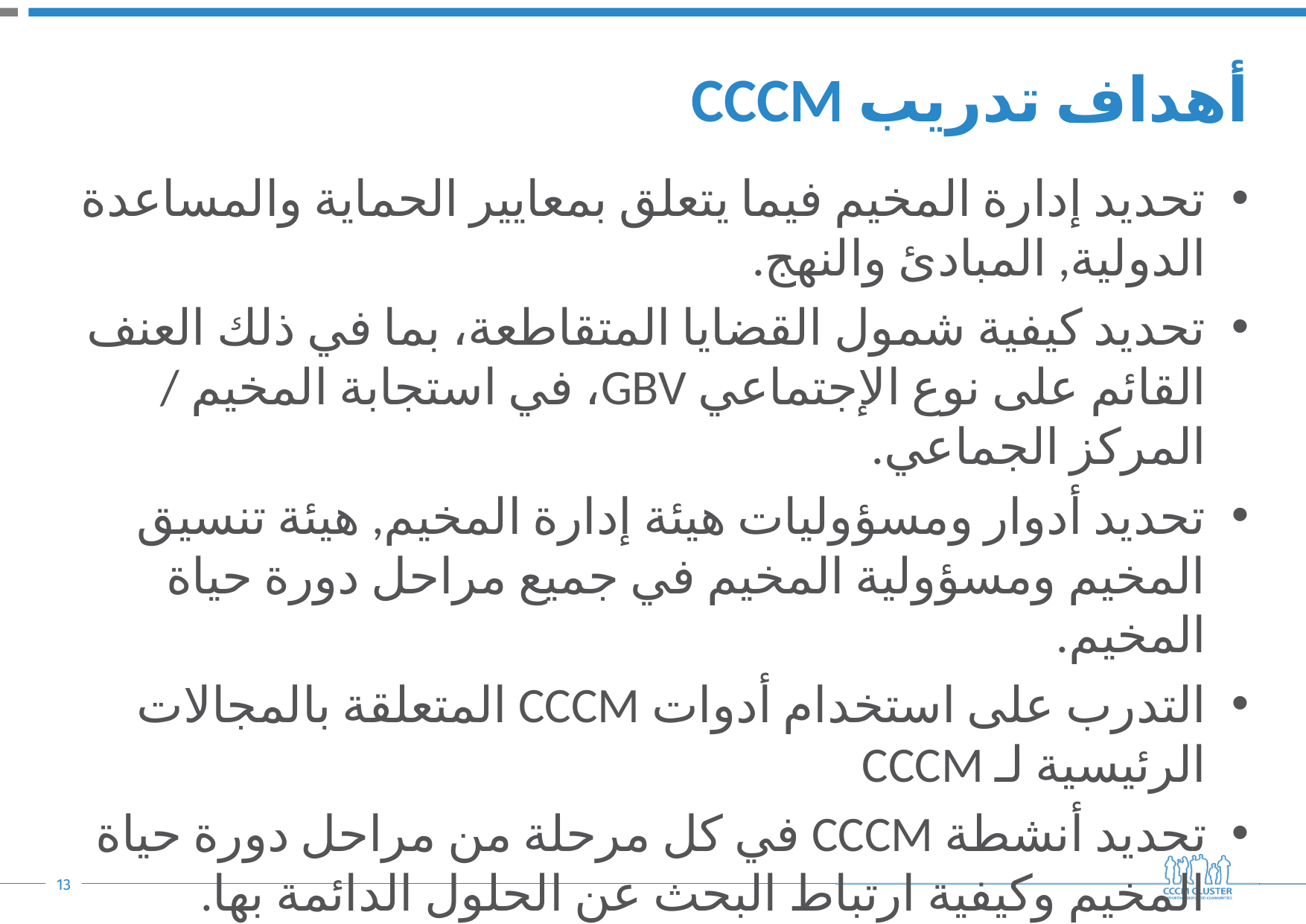

# أهداف تدريب CCCM
تحديد إدارة المخيم فيما يتعلق بمعايير الحماية والمساعدة الدولية, المبادئ والنهج.
تحديد كيفية شمول القضايا المتقاطعة، بما في ذلك العنف القائم على نوع الإجتماعي GBV، في استجابة المخيم / المركز الجماعي.
تحديد أدوار ومسؤوليات هيئة إدارة المخيم, هيئة تنسيق المخيم ومسؤولية المخيم في جميع مراحل دورة حياة المخيم.
التدرب على استخدام أدوات CCCM المتعلقة بالمجالات الرئيسية لـ CCCM
تحديد أنشطة CCCM في كل مرحلة من مراحل دورة حياة المخيم وكيفية ارتباط البحث عن الحلول الدائمة بها.